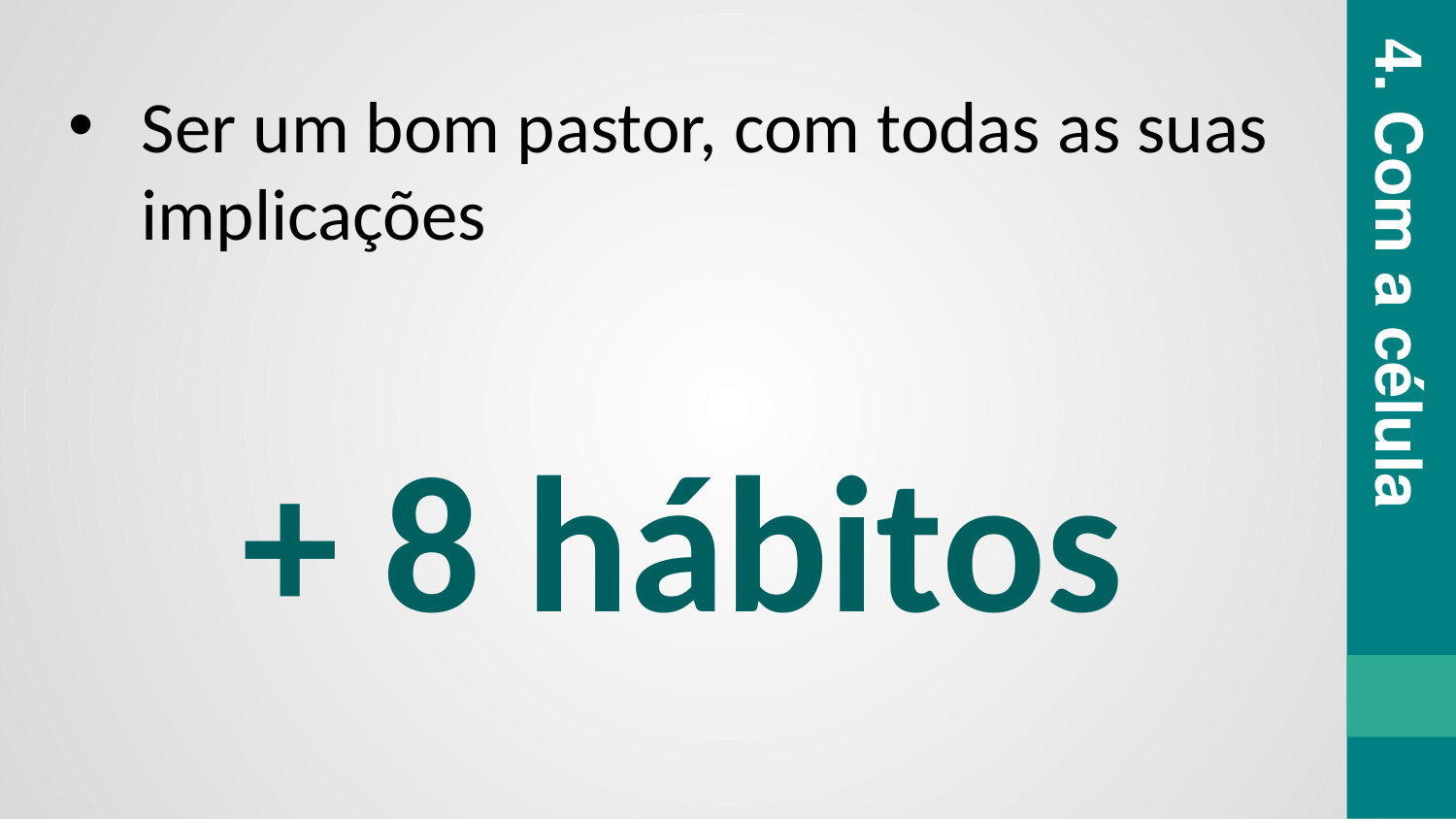

Ser um bom pastor, com todas as suas implicações
4. Com a célula
+ 8 hábitos